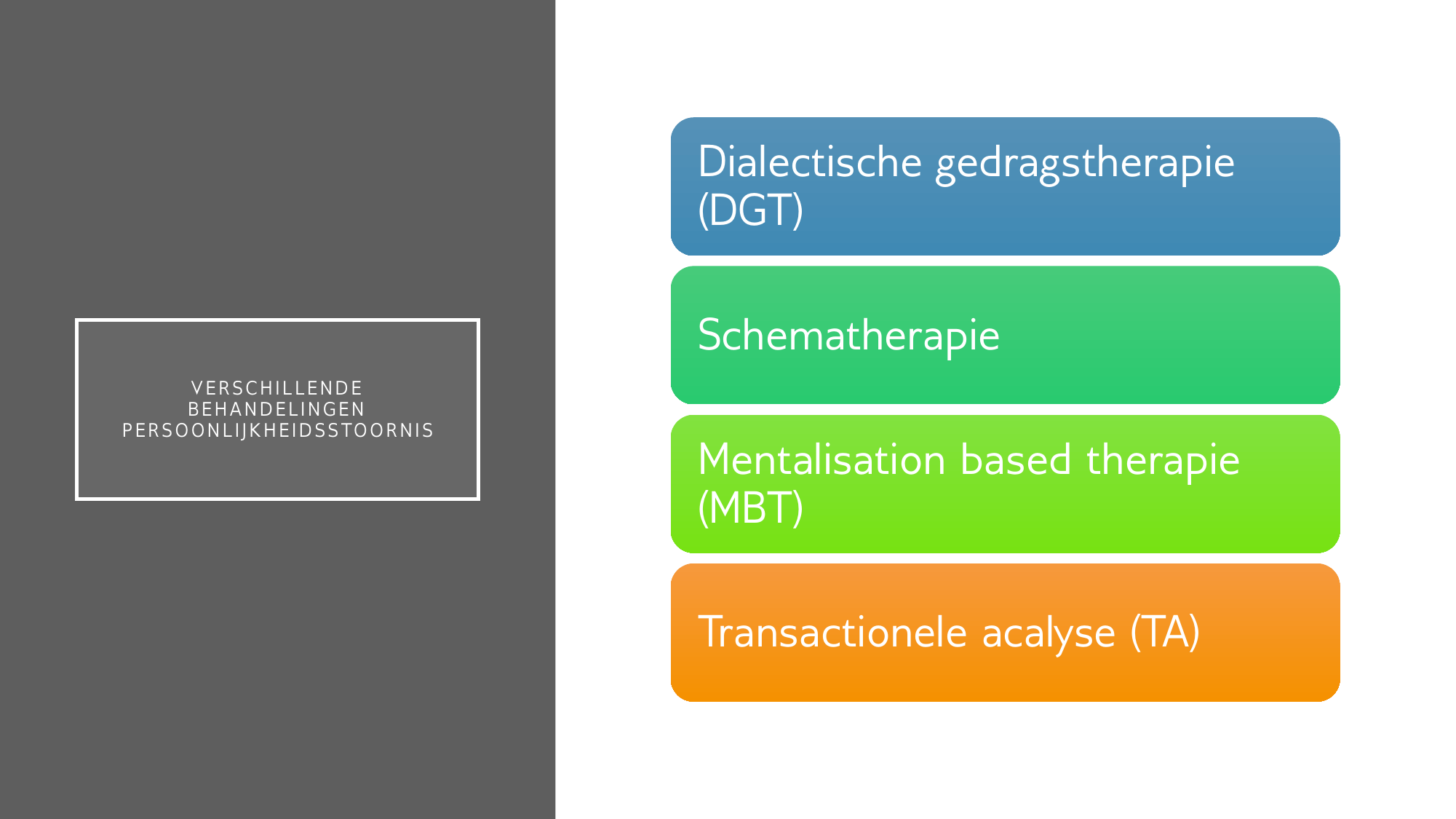

Dialectische gedragstherapie (DGT)
Schematherapie
Mentalisation based therapie (MBT)
Transactionele acalyse (TA)
# Verschillende behandelingen Persoonlijkheidsstoornis